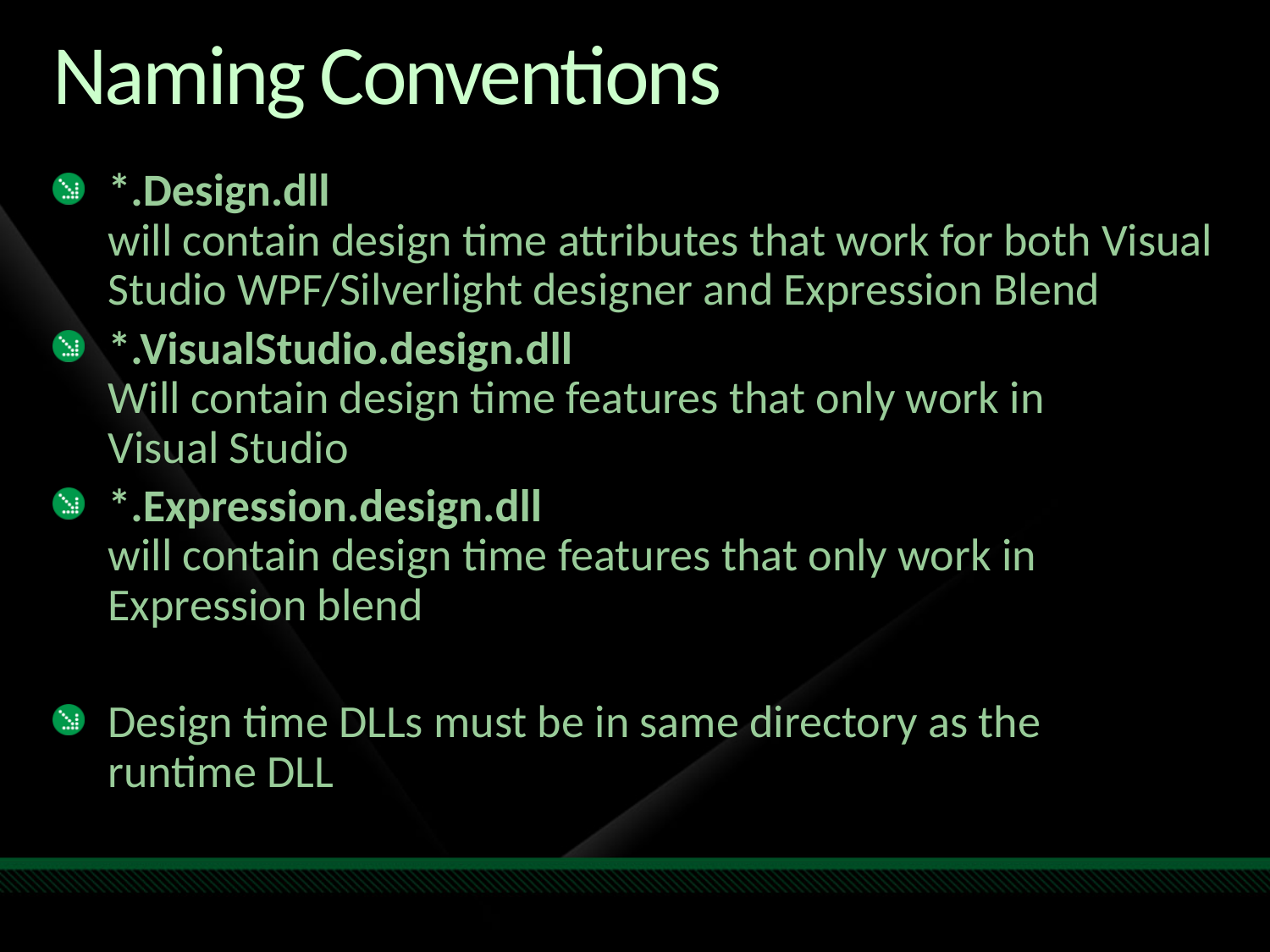

# Naming Conventions
*.Design.dll
will contain design time attributes that work for both Visual Studio WPF/Silverlight designer and Expression Blend
*.VisualStudio.design.dll
Will contain design time features that only work in
Visual Studio
*.Expression.design.dll
will contain design time features that only work in Expression blend

Design time DLLs must be in same directory as the
runtime DLL